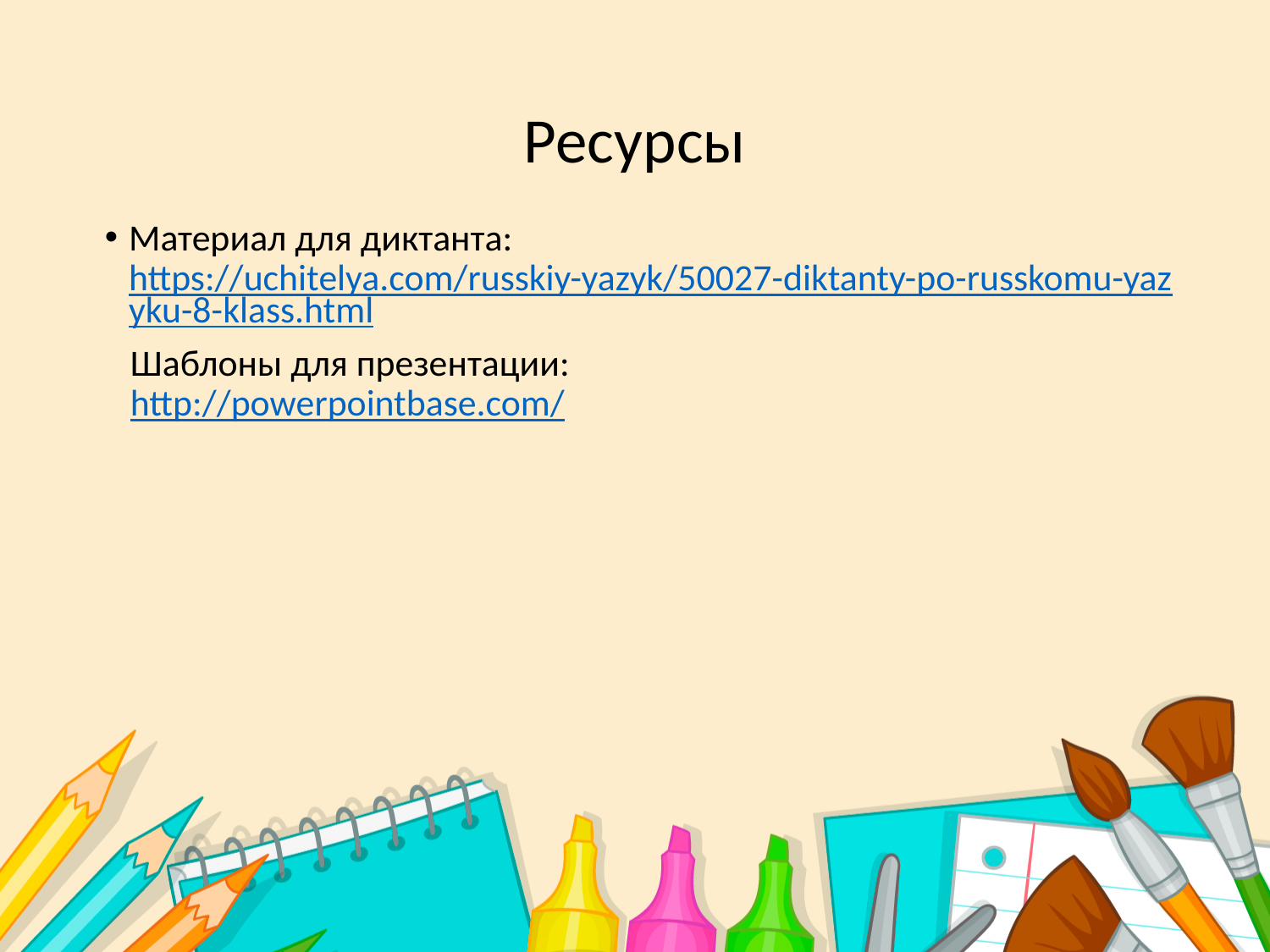

# Ресурсы
Материал для диктанта:
https://uchitelya.com/russkiy-yazyk/50027-diktanty-po-russkomu-yazyku-8-klass.html
   Шаблоны для презентации:
   http://powerpointbase.com/